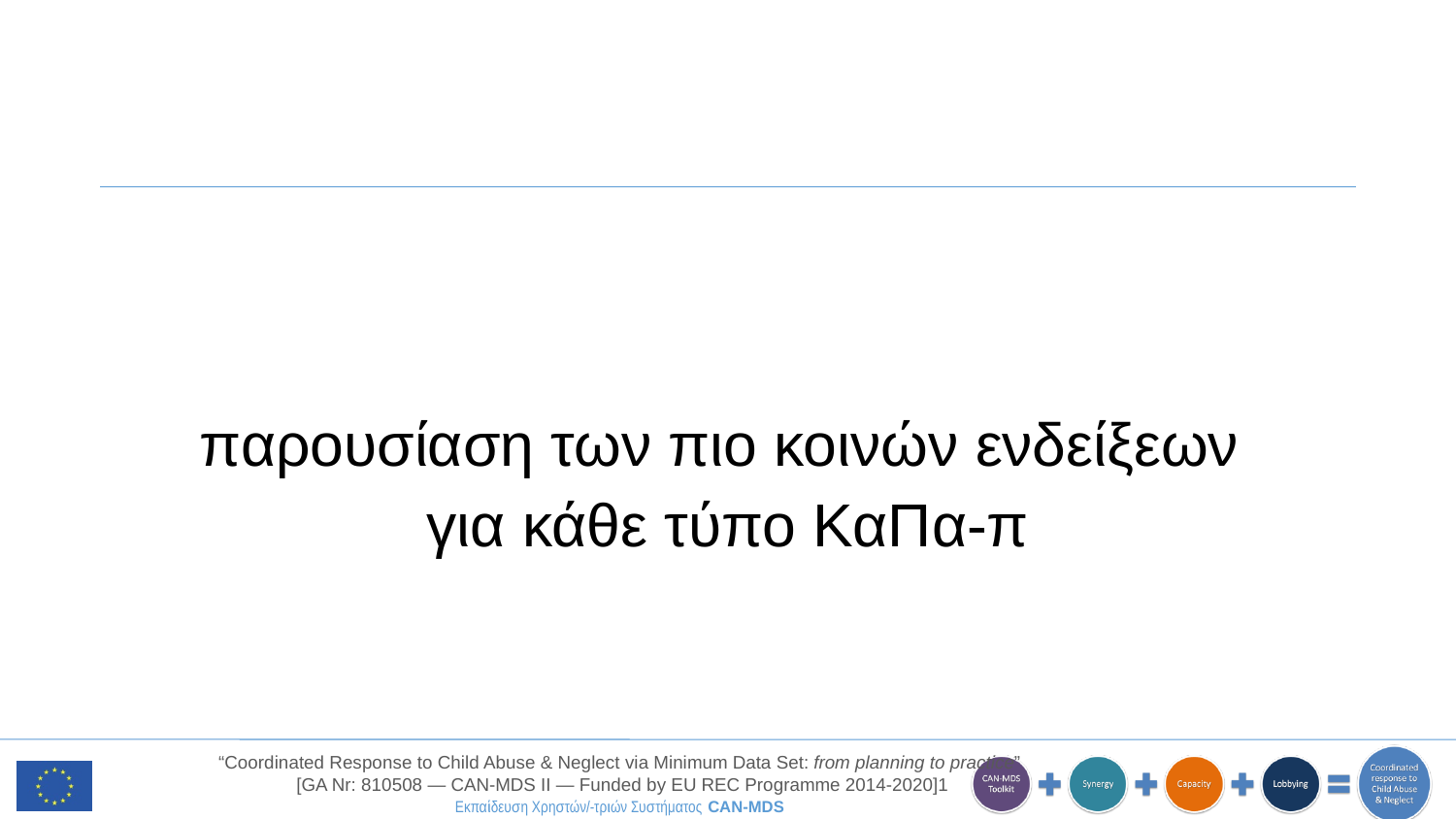

#

παρουσίαση των πιο κοινών ενδείξεων
για κάθε τύπο ΚαΠα-π